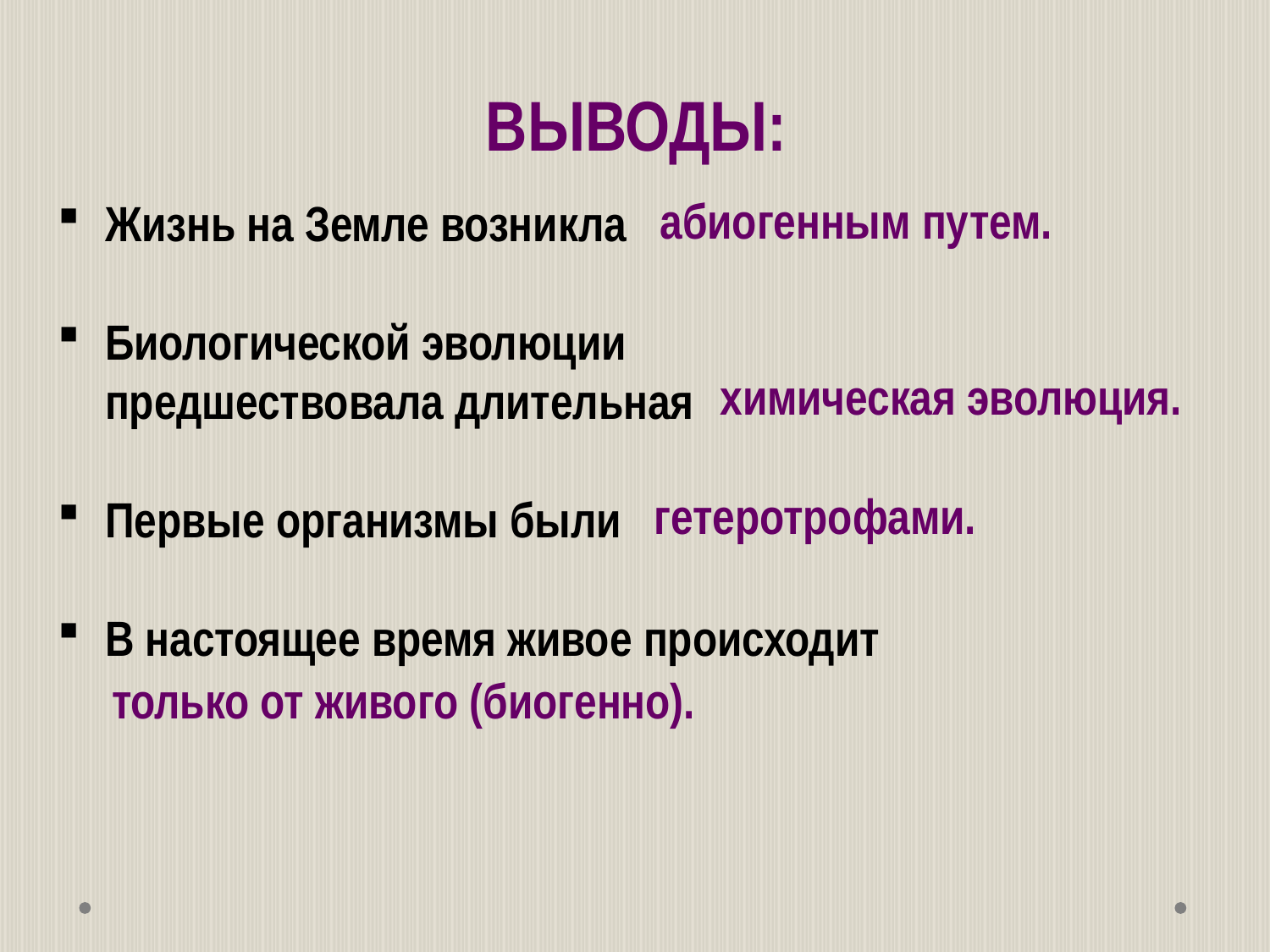

# ВЫВОДЫ:
Жизнь на Земле возникла

Биологической эволюции предшествовала длительная

Первые организмы были

В настоящее время живое происходит
абиогенным путем.
химическая эволюция.
гетеротрофами.
только от живого (биогенно).